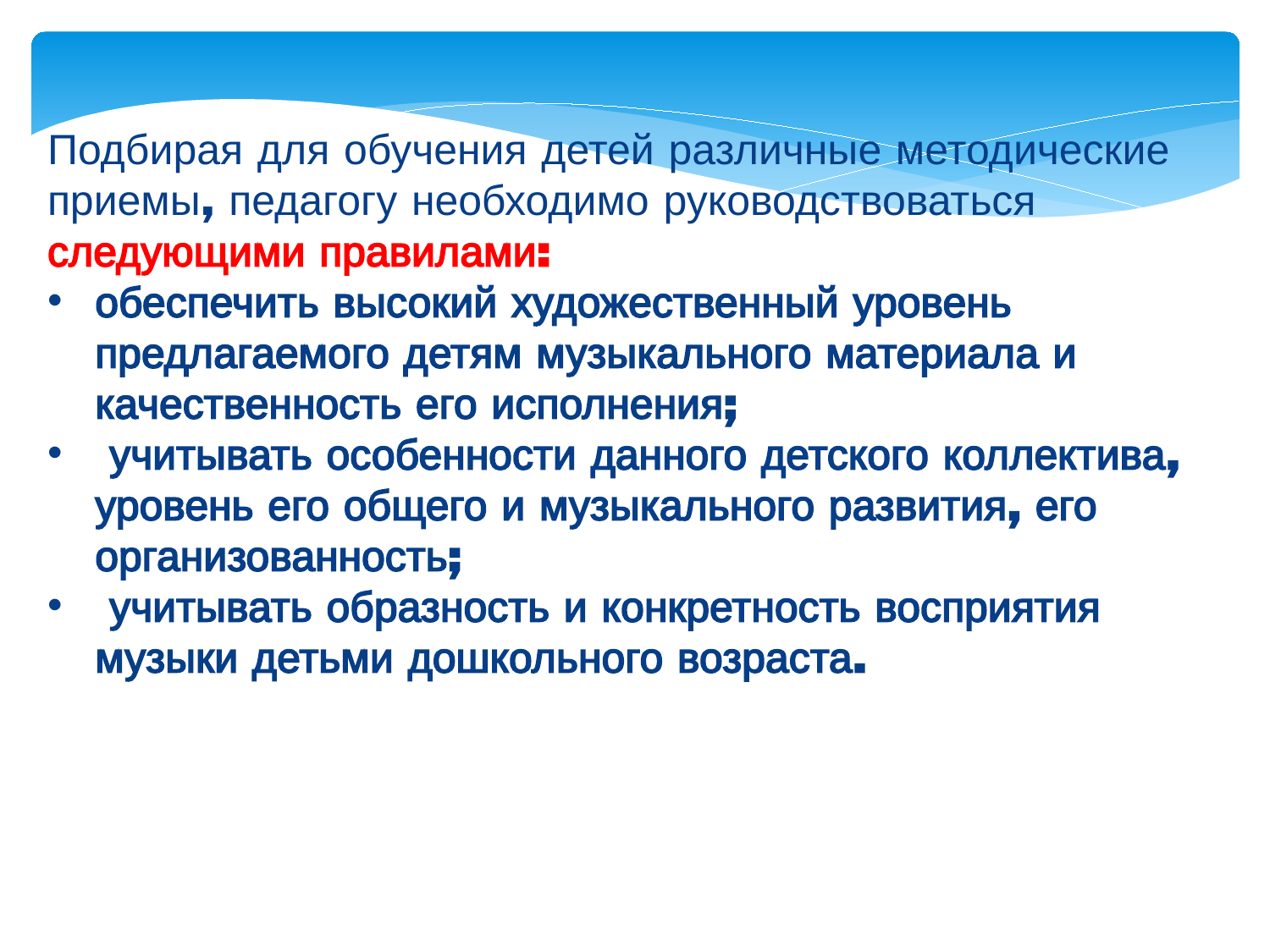

Подбирая для обучения детей различные методические приемы, педагогу необходимо руководствоваться следующими правилами:
обеспечить высокий художественный уровень предлагаемого детям музыкального материала и качественность его исполнения;
 учитывать особенности данного детского коллектива, уровень его общего и музыкального развития, его организованность;
 учитывать образность и конкретность восприятия музыки детьми дошкольного возраста.